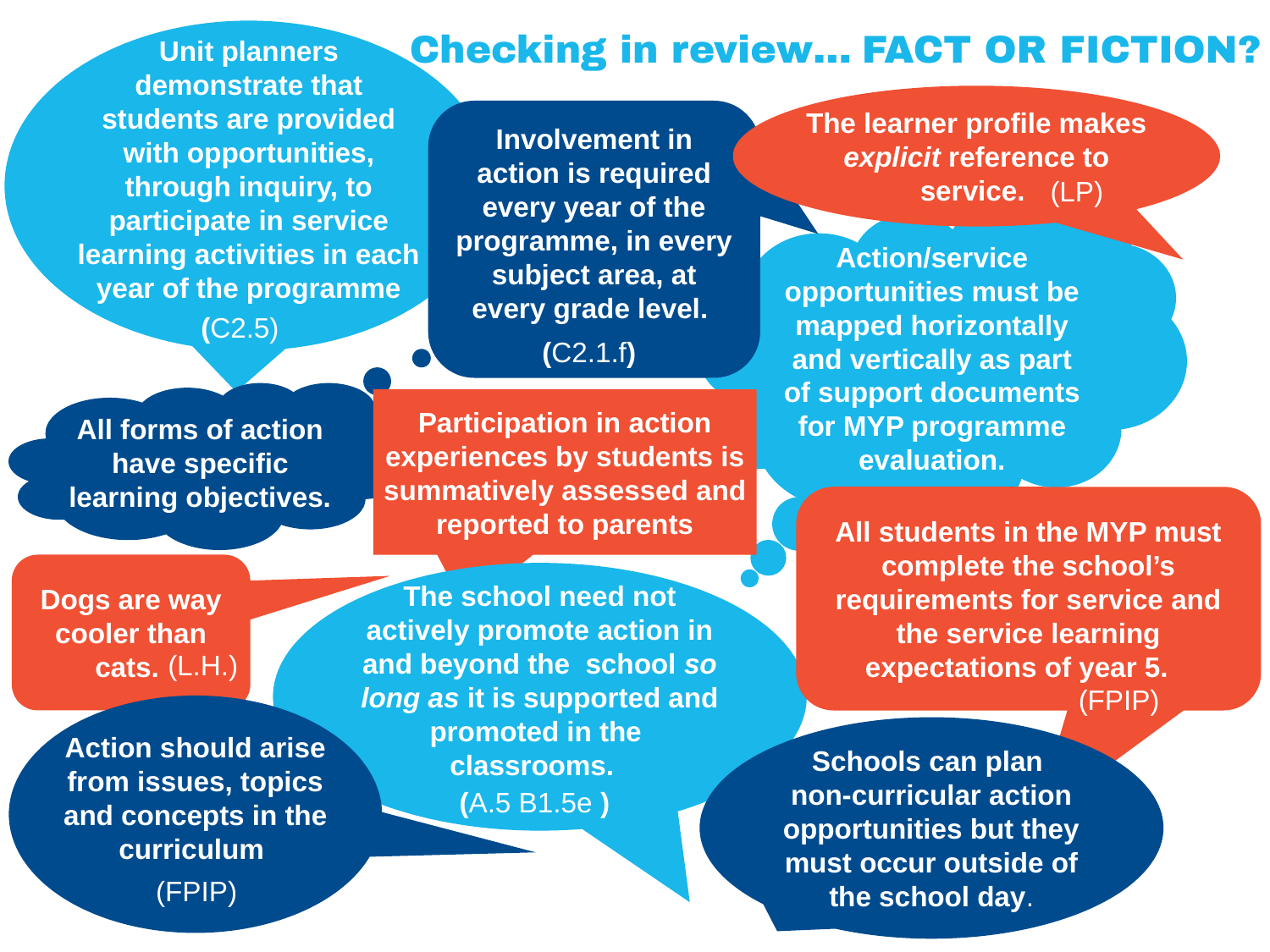

Checking in review…
FACT OR FICTION?
Unit planners demonstrate that students are provided with opportunities, through inquiry, to participate in service learning activities in each year of the programme

The learner profile makes explicit reference to service.
Involvement in action is required every year of the programme, in every subject area, at every grade level.

(LP)
Action/service opportunities must be mapped horizontally and vertically as part of support documents for MYP programme evaluation.
(C2.5)
(C2.1.f)
All forms of action have specific learning objectives.
Participation in action experiences by students is summatively assessed and reported to parents
All students in the MYP must complete the school’s requirements for service and the service learning expectations of year 5.
Dogs are way cooler than cats.
The school need not actively promote action in and beyond the  school so long as it is supported and promoted in the  classrooms.

(L.H.)
(FPIP)
Action should arise from issues, topics and concepts in the curriculum

Schools can plan
non-curricular action opportunities but they must occur outside of the school day.
(A.5 B1.5e )
(FPIP)